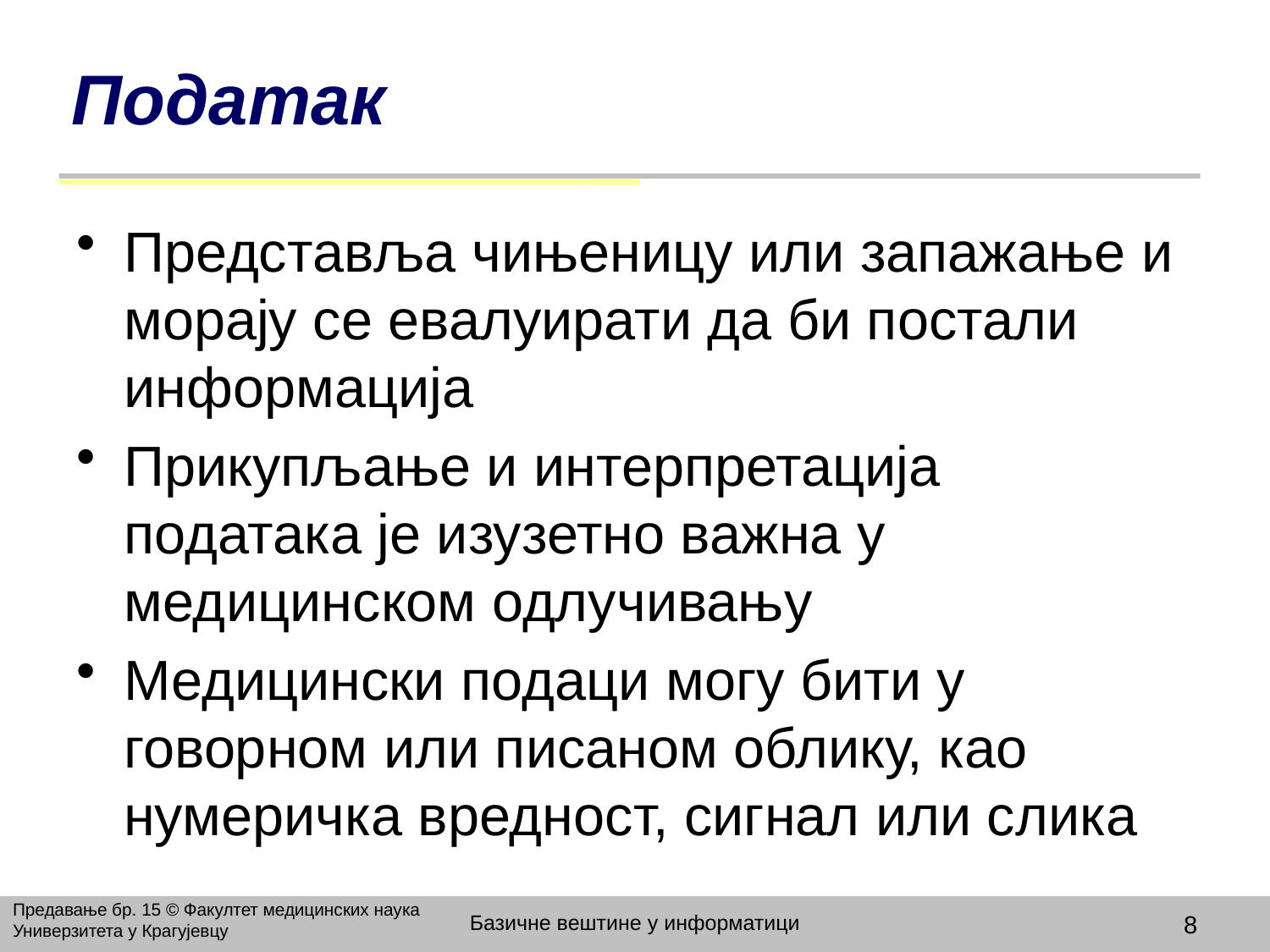

# Податак
Представља чињеницу или запажање и морају се евалуирати да би постали информација
Прикупљање и интерпретација података је изузетно важна у медицинском одлучивању
Медицински подаци могу бити у говорном или писаном облику, као нумеричка вредност, сигнал или слика

Предавање бр. 15 © Факултет медицинских наука Универзитета у Крагујевцу
Базичне вештине у информатици
8